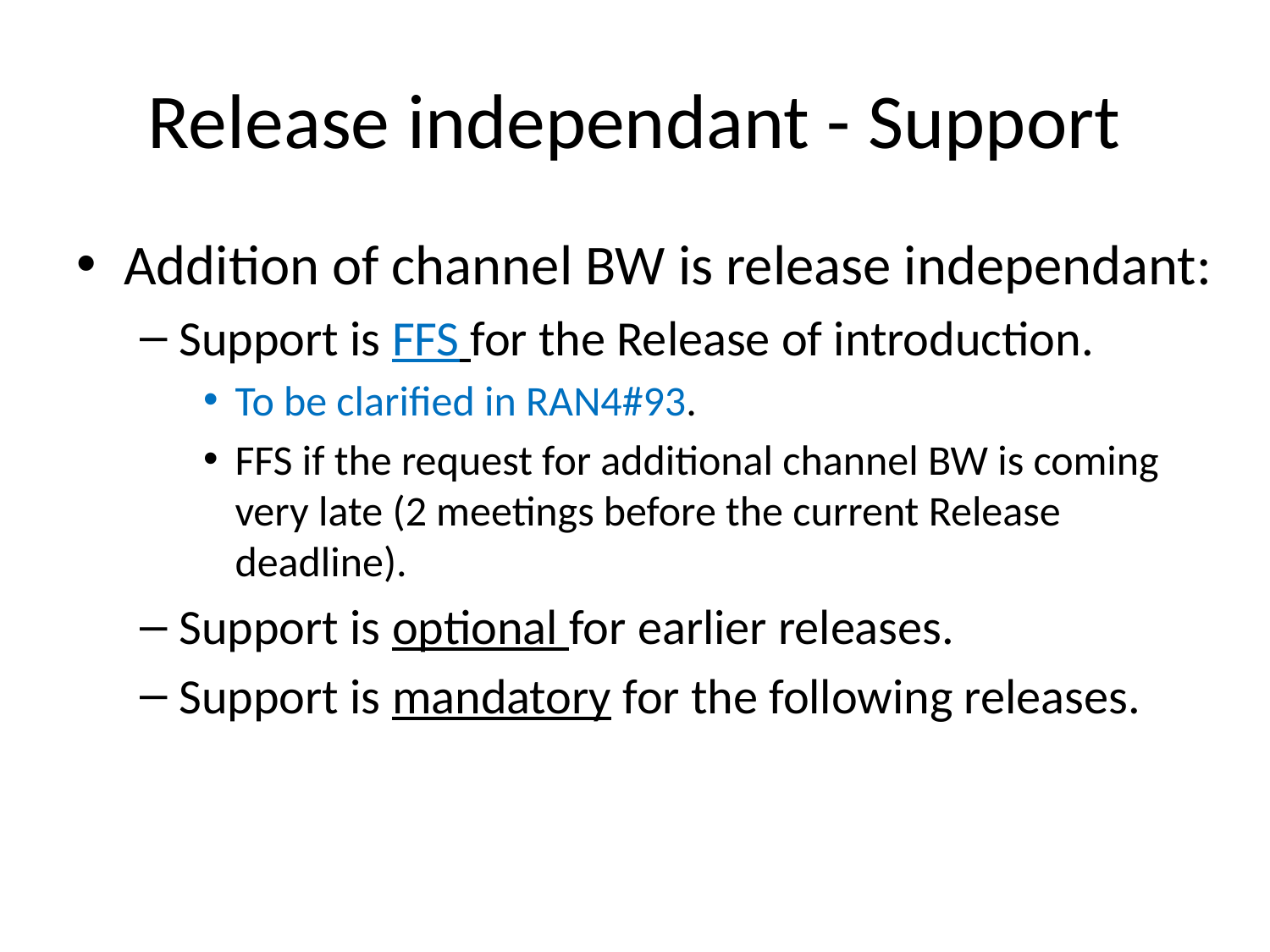

# Release independant - Support
Addition of channel BW is release independant:
Support is FFS for the Release of introduction.
To be clarified in RAN4#93.
FFS if the request for additional channel BW is coming very late (2 meetings before the current Release deadline).
Support is optional for earlier releases.
Support is mandatory for the following releases.